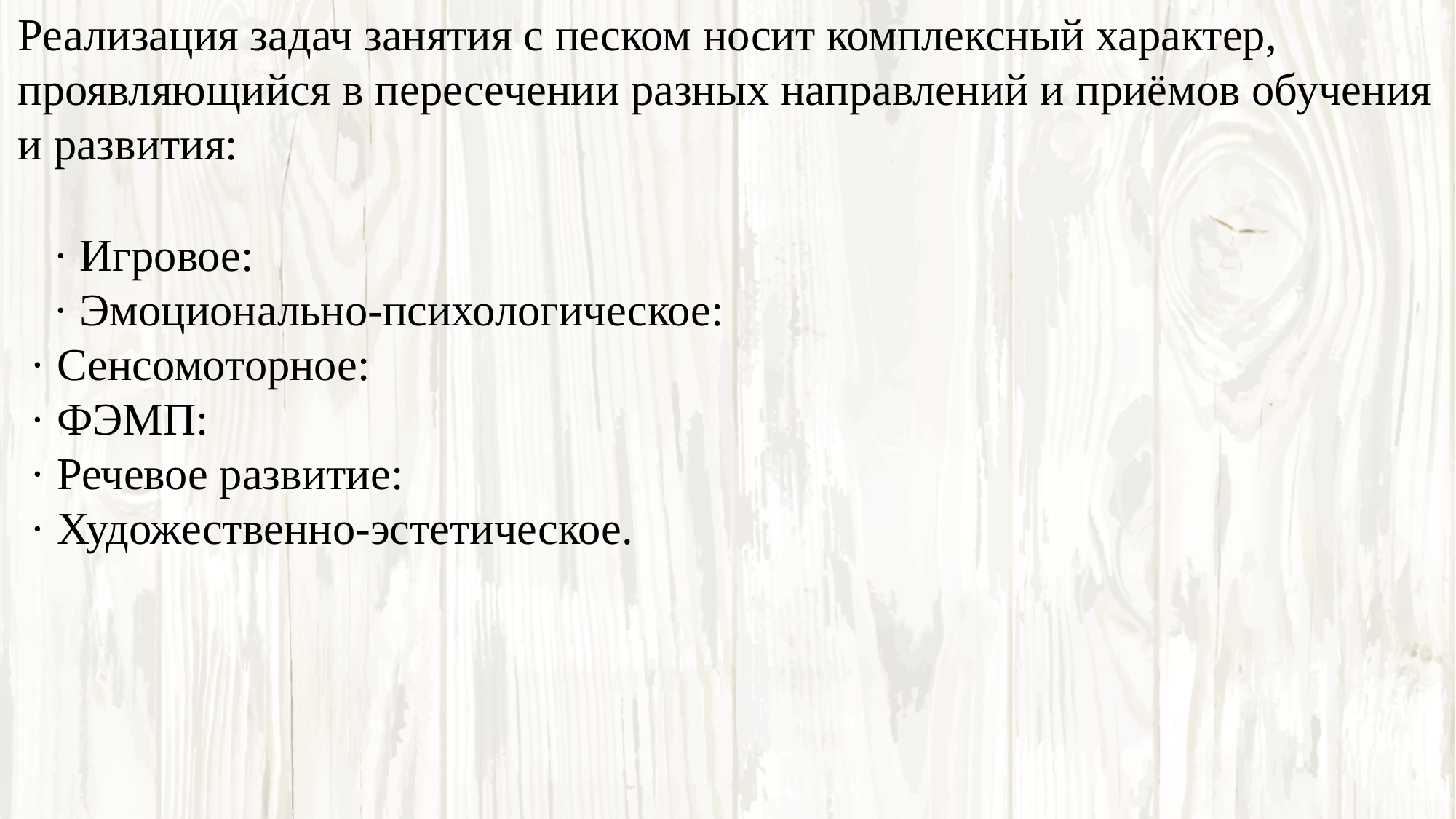

Реализация задач занятия с песком носит комплексный характер, проявляющийся в пересечении разных направлений и приёмов обучения и развития:
  · Игровое:
  · Эмоционально-психологическое: · Сенсомоторное: · ФЭМП: · Речевое развитие: · Художественно-эстетическое.